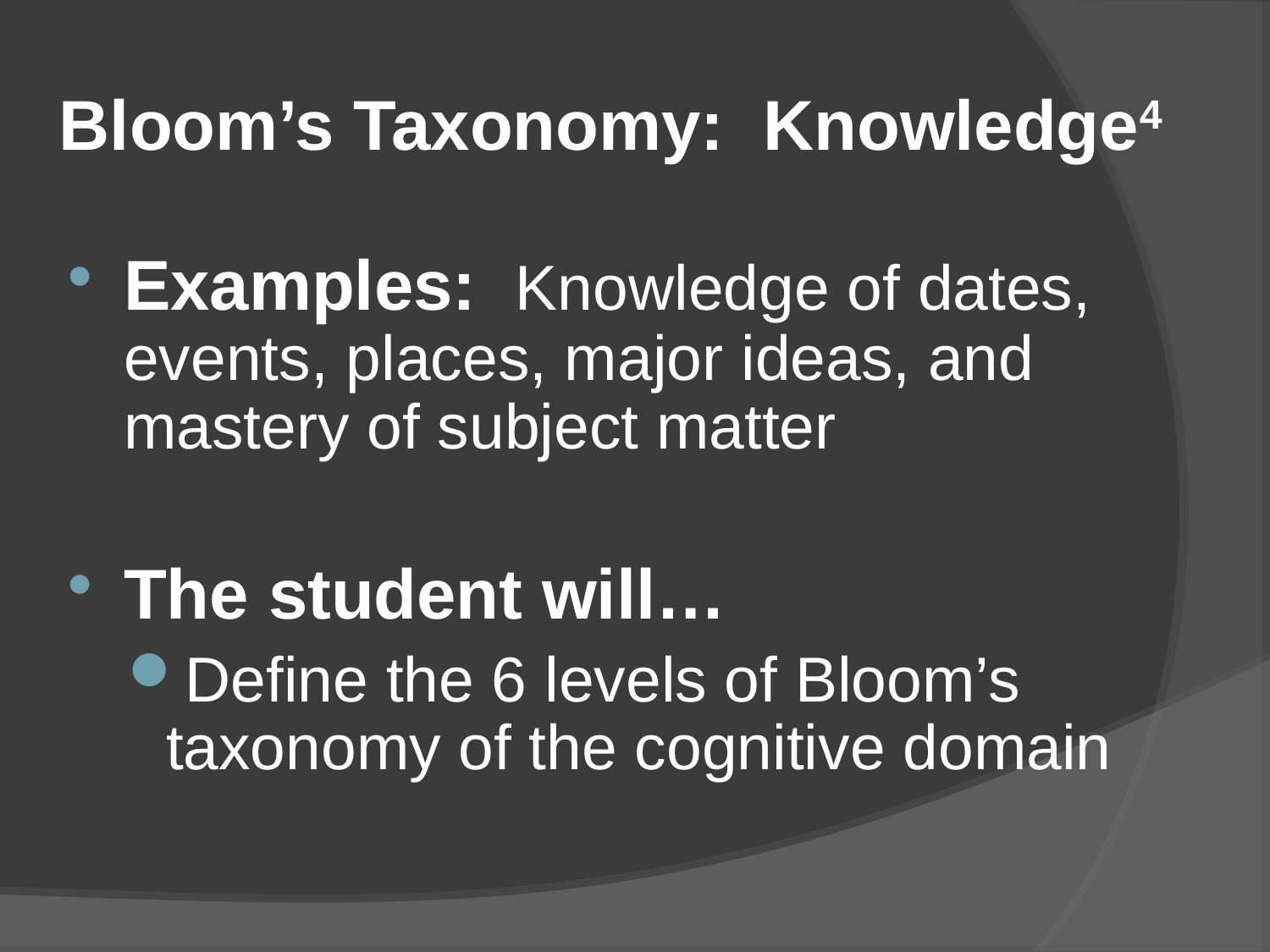

# Bloom’s Taxonomy:  Knowledge4
Examples:  Knowledge of dates, events, places, major ideas, and mastery of subject matter

The student will…
Define the 6 levels of Bloom’s taxonomy of the cognitive domain